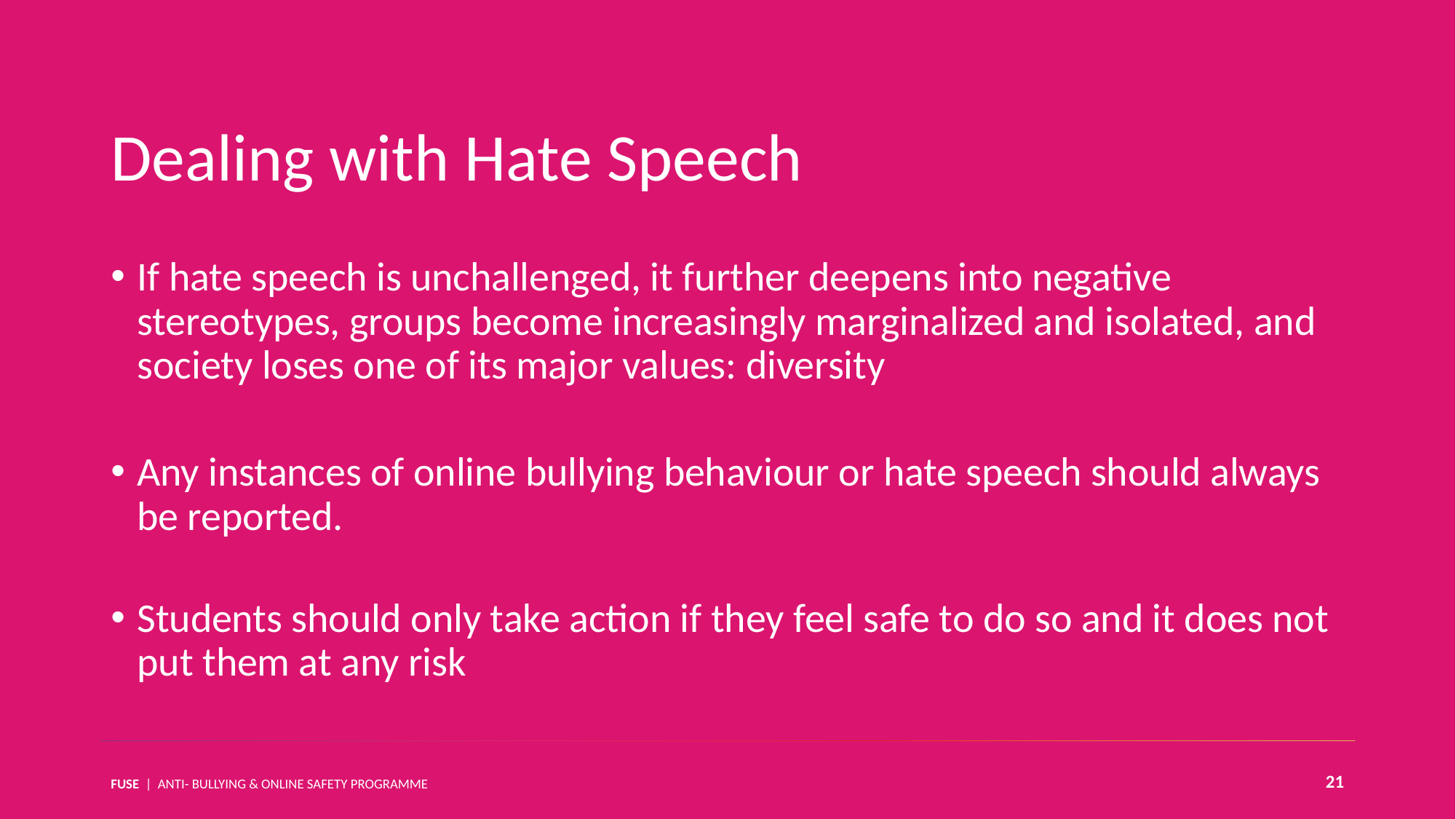

Dealing with Hate Speech
If hate speech is unchallenged, it further deepens into negative stereotypes, groups become increasingly marginalized and isolated, and society loses one of its major values: diversity
Any instances of online bullying behaviour or hate speech should always be reported.
Students should only take action if they feel safe to do so and it does not put them at any risk
21